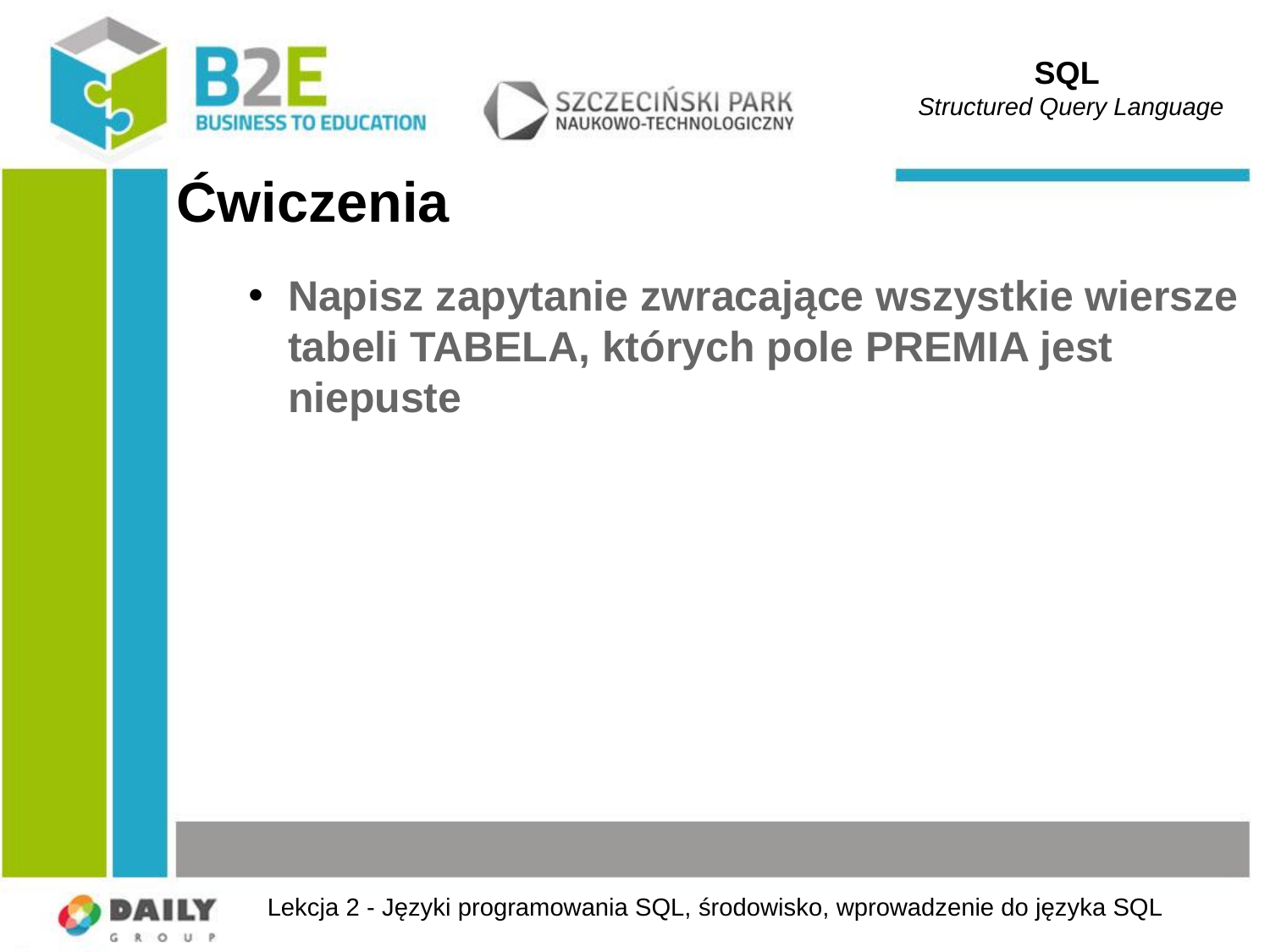

SQL
Structured Query Language
# Ćwiczenia
Napisz zapytanie zwracające wszystkie wiersze tabeli TABELA, których pole PREMIA jest niepuste
Lekcja 2 - Języki programowania SQL, środowisko, wprowadzenie do języka SQL